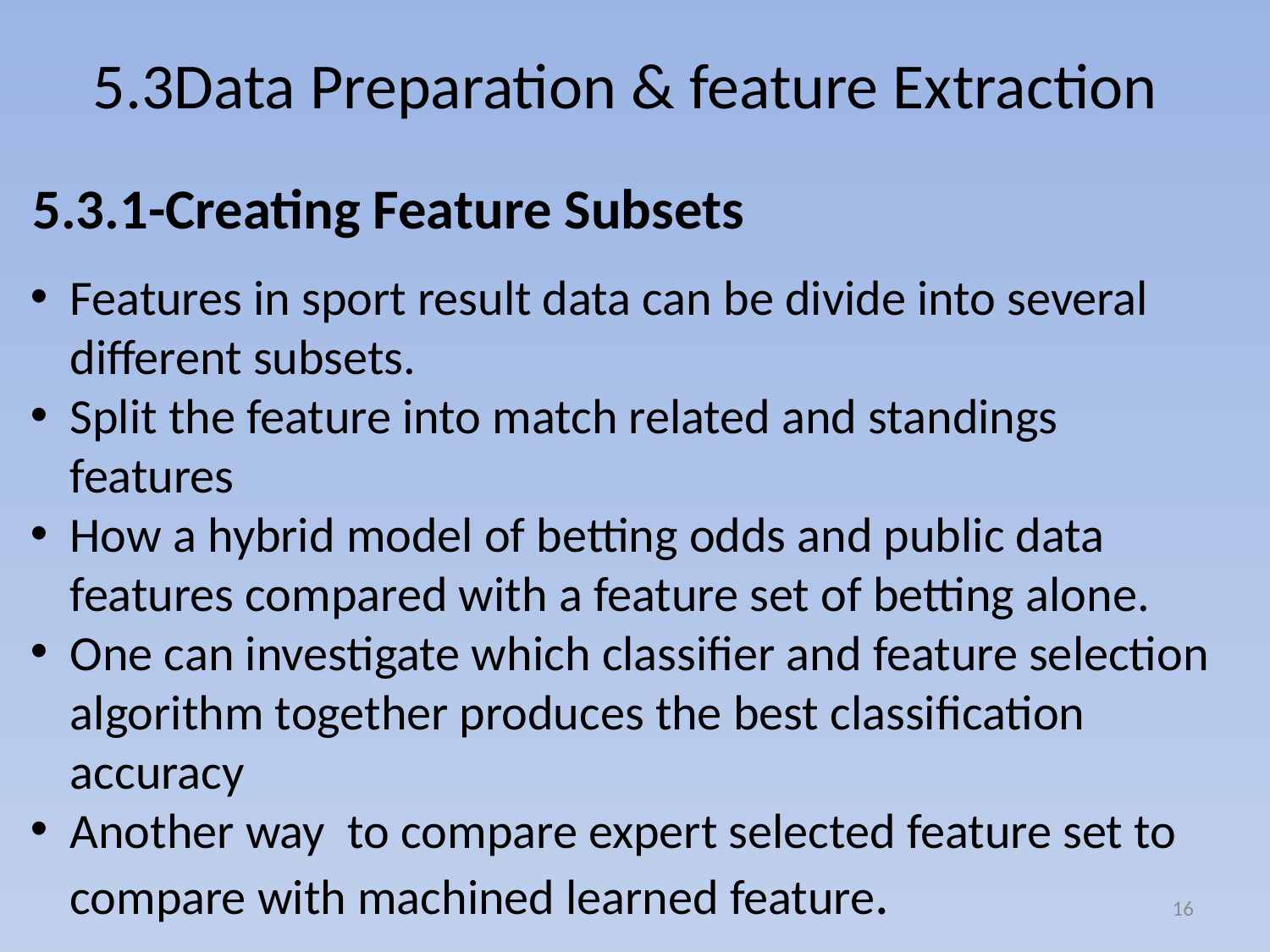

# 5.3Data Preparation & feature Extraction
5.3.1-Creating Feature Subsets

Features in sport result data can be divide into several different subsets.
Split the feature into match related and standings features
How a hybrid model of betting odds and public data features compared with a feature set of betting alone.
One can investigate which classifier and feature selection algorithm together produces the best classification accuracy
Another way  to compare expert selected feature set to compare with machined learned feature.
16